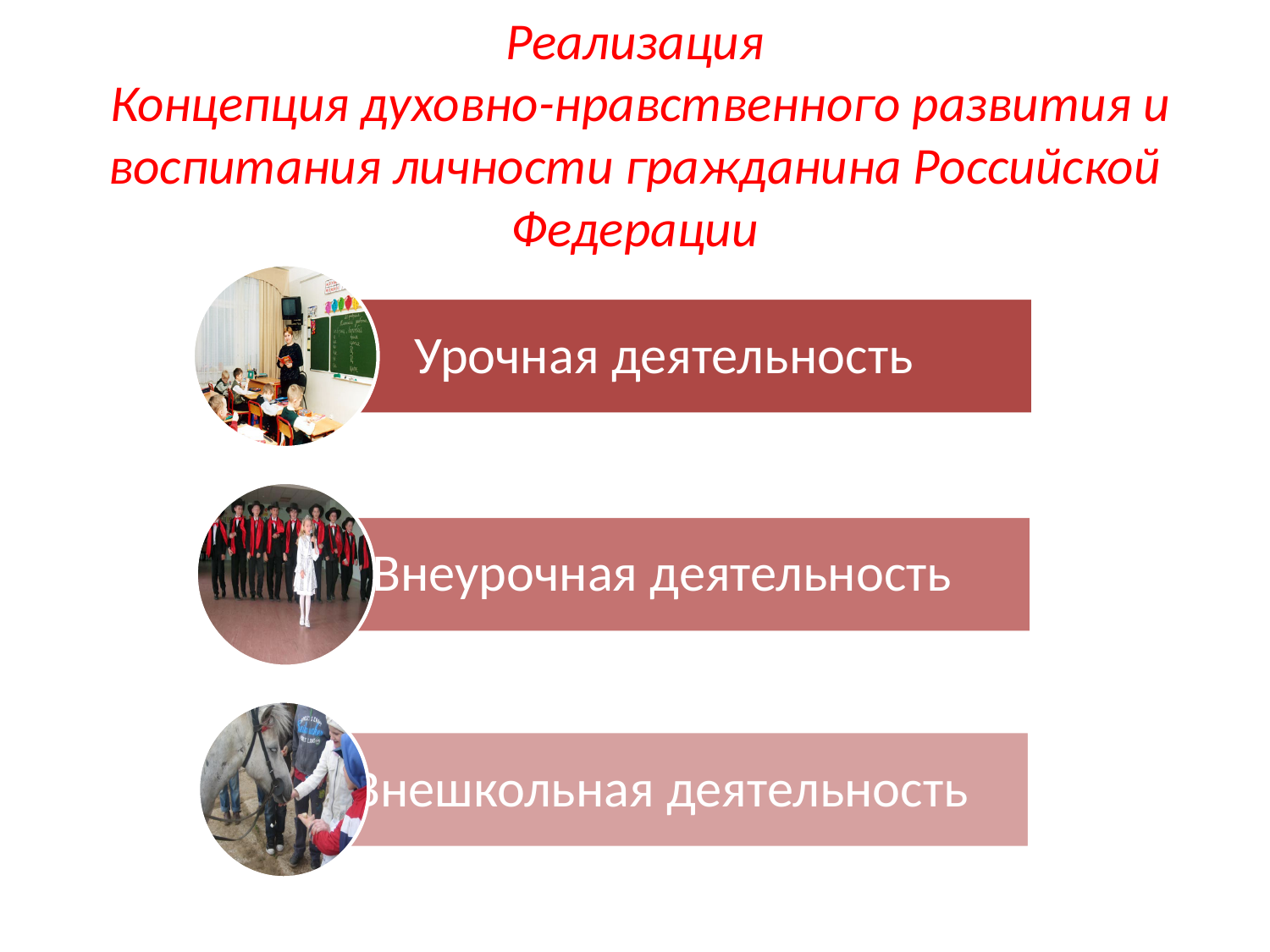

# Реализация Концепция духовно-нравственного развития и воспитания личности гражданина Российской Федерации
Урочная деятельность
Внеурочная деятельность
Внешкольная деятельность